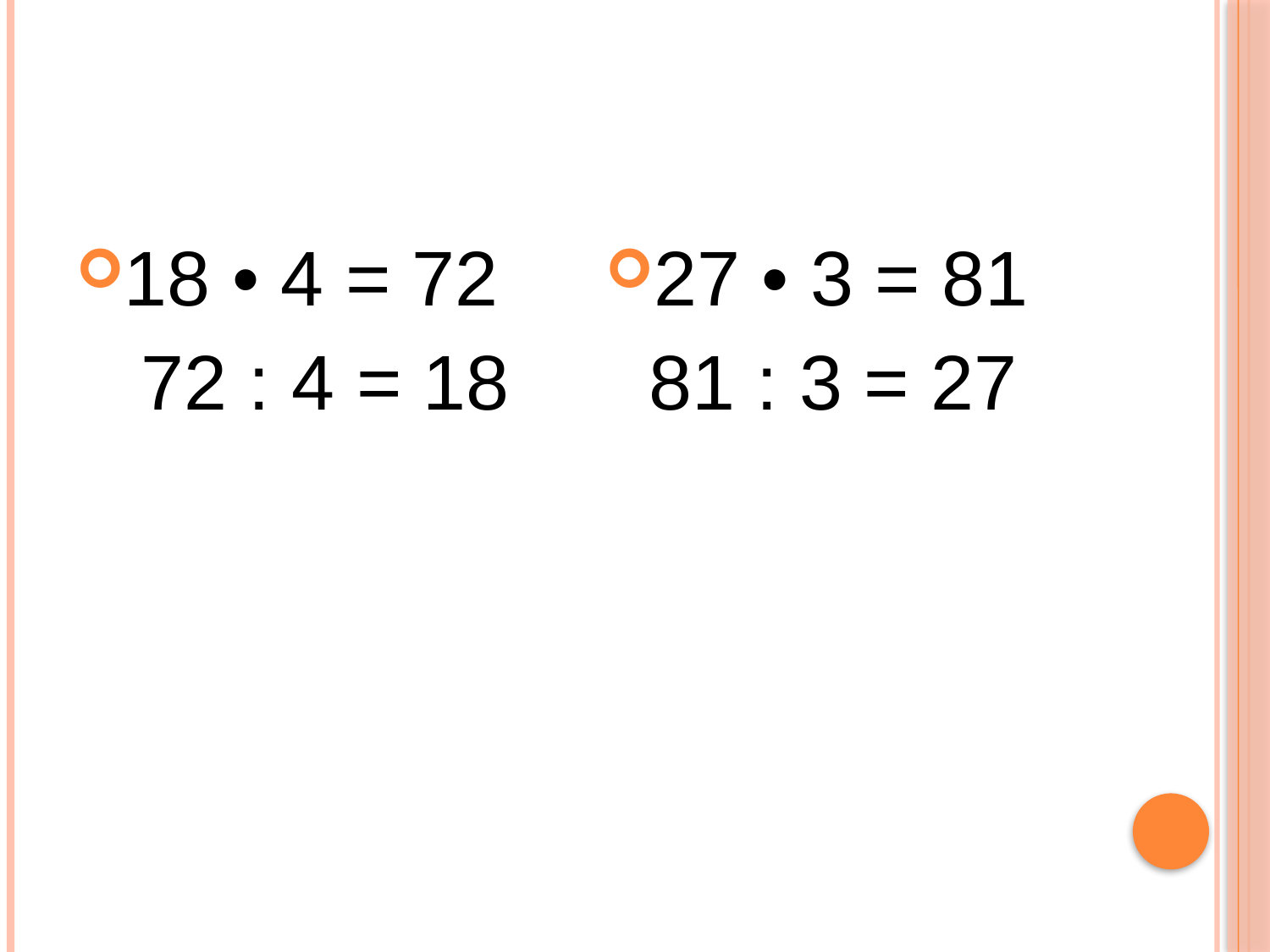

#
18 • 4 = 72
   72 : 4 = 18
27 • 3 = 81
  81 : 3 = 27